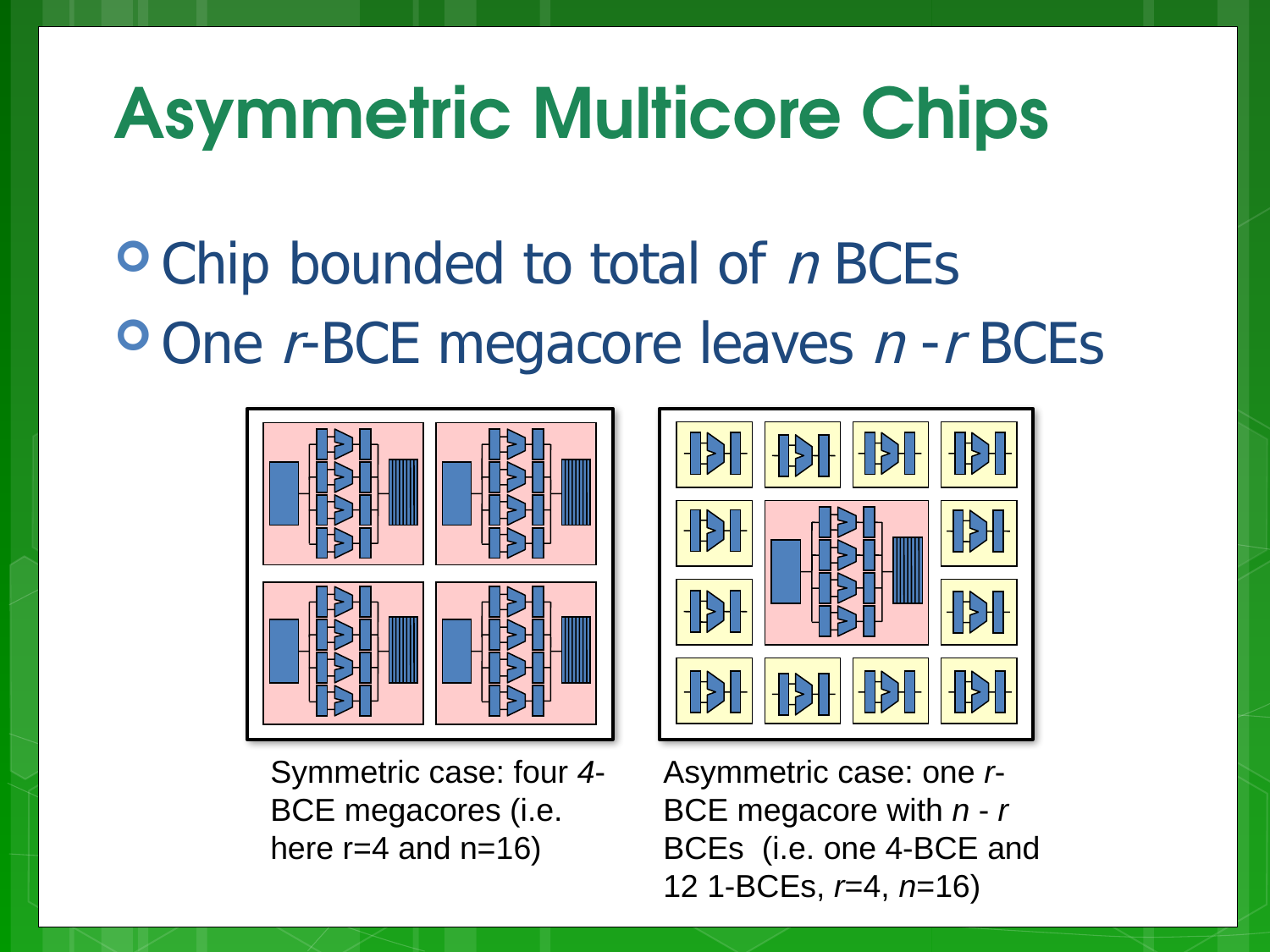

# Asymmetric Multicore Chips
Chip bounded to total of n BCEs
One r-BCE megacore leaves n -r BCEs

Symmetric case: four 4-BCE megacores (i.e. here r=4 and n=16)
Asymmetric case: one r-BCE megacore with n - r BCEs  (i.e. one 4-BCE and 12 1-BCEs, r=4, n=16)